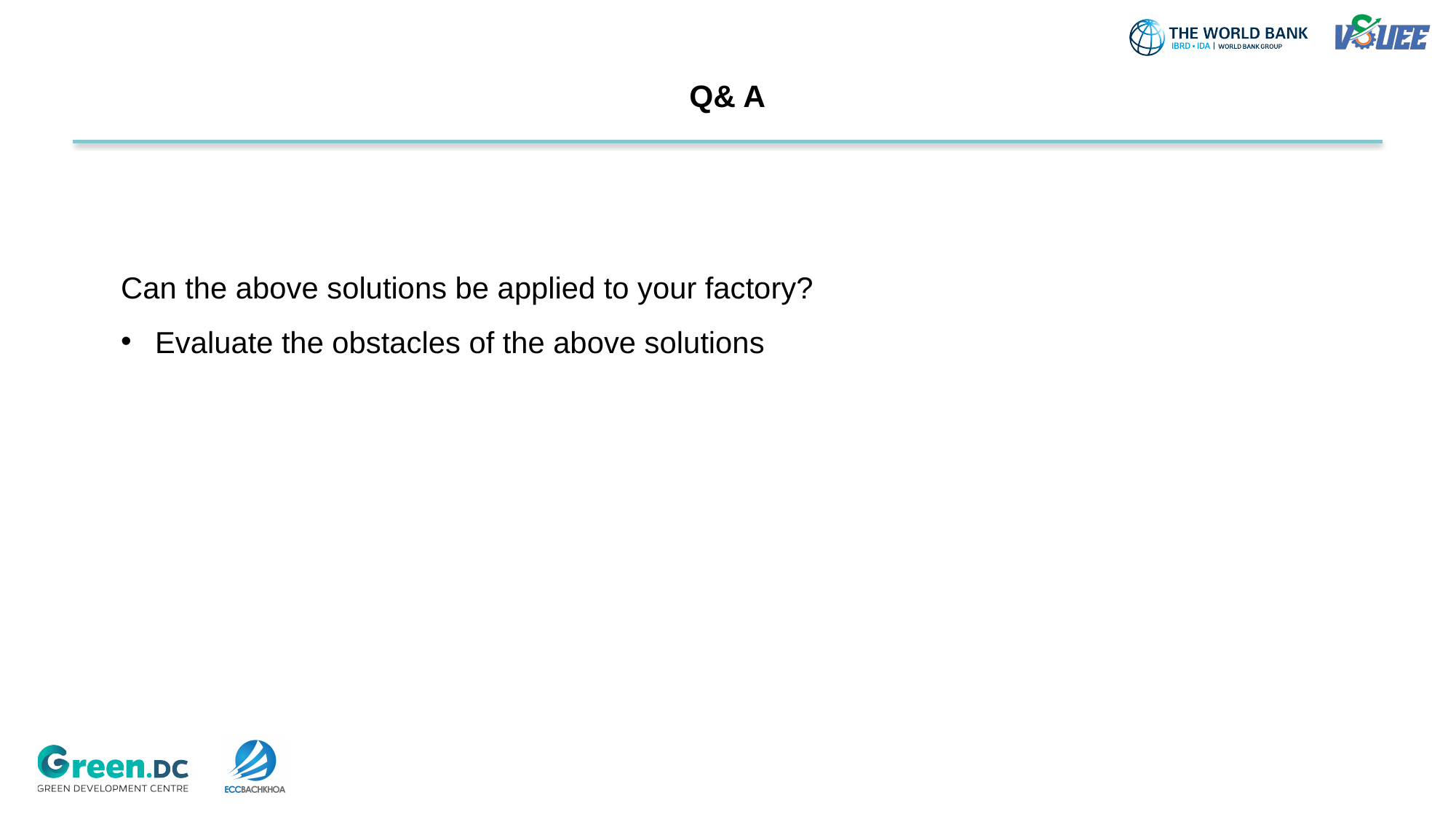

# Q& A
Can the above solutions be applied to your factory?
Evaluate the obstacles of the above solutions